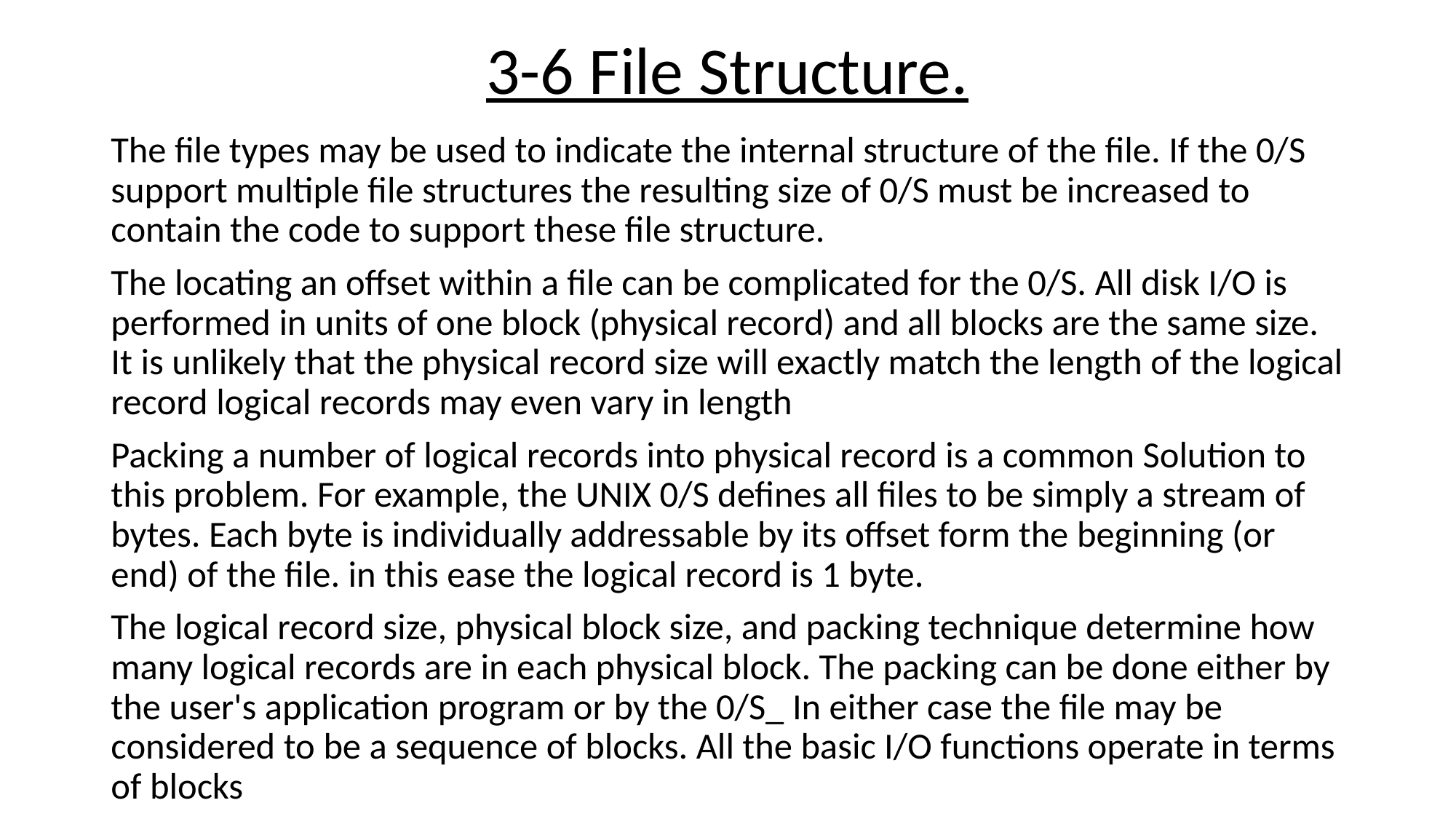

# 3-6 File Structure.

The file types may be used to indicate the internal structure of the file. If the 0/S support multiple file structures the resulting size of 0/S must be increased to contain the code to support these file structure.
The locating an offset within a file can be complicated for the 0/S. All disk I/O is performed in units of one block (physical record) and all blocks are the same size. It is unlikely that the physical record size will exactly match the length of the logical record logical records may even vary in length
Packing a number of logical records into physical record is a common Solution to this problem. For example, the UNIX 0/S defines all files to be simply a stream of bytes. Each byte is individually addressable by its offset form the beginning (or end) of the file. in this ease the logical record is 1 byte.
The logical record size, physical block size, and packing technique determine how many logical records are in each physical block. The packing can be done either by the user's application program or by the 0/S_ In either case the file may be considered to be a sequence of blocks. All the basic I/O functions operate in terms of blocks